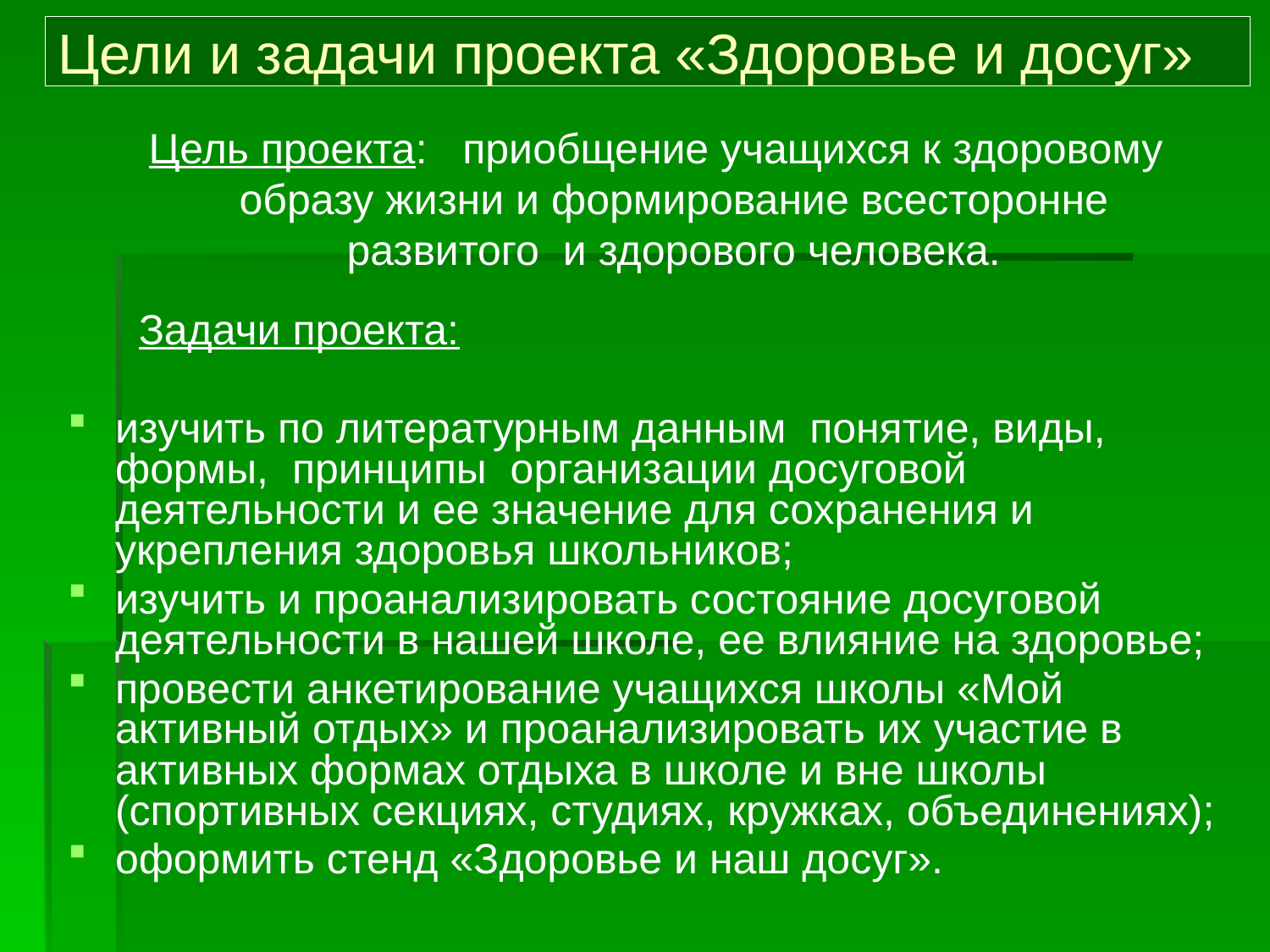

# Цели и задачи проекта «Здоровье и досуг»
Цель проекта:   приобщение учащихся к здоровому     образу жизни и формирование всесторонне
развитого  и здорового человека.
      Задачи проекта:

изучить по литературным данным  понятие, виды, формы,  принципы  организации досуговой деятельности и ее значение для сохранения и укрепления здоровья школьников;
изучить и проанализировать состояние досуговой деятельности в нашей школе, ее влияние на здоровье;
провести анкетирование учащихся школы «Мой активный отдых» и проанализировать их участие в активных формах отдыха в школе и вне школы (спортивных секциях, студиях, кружках, объединениях);
оформить стенд «Здоровье и наш досуг».